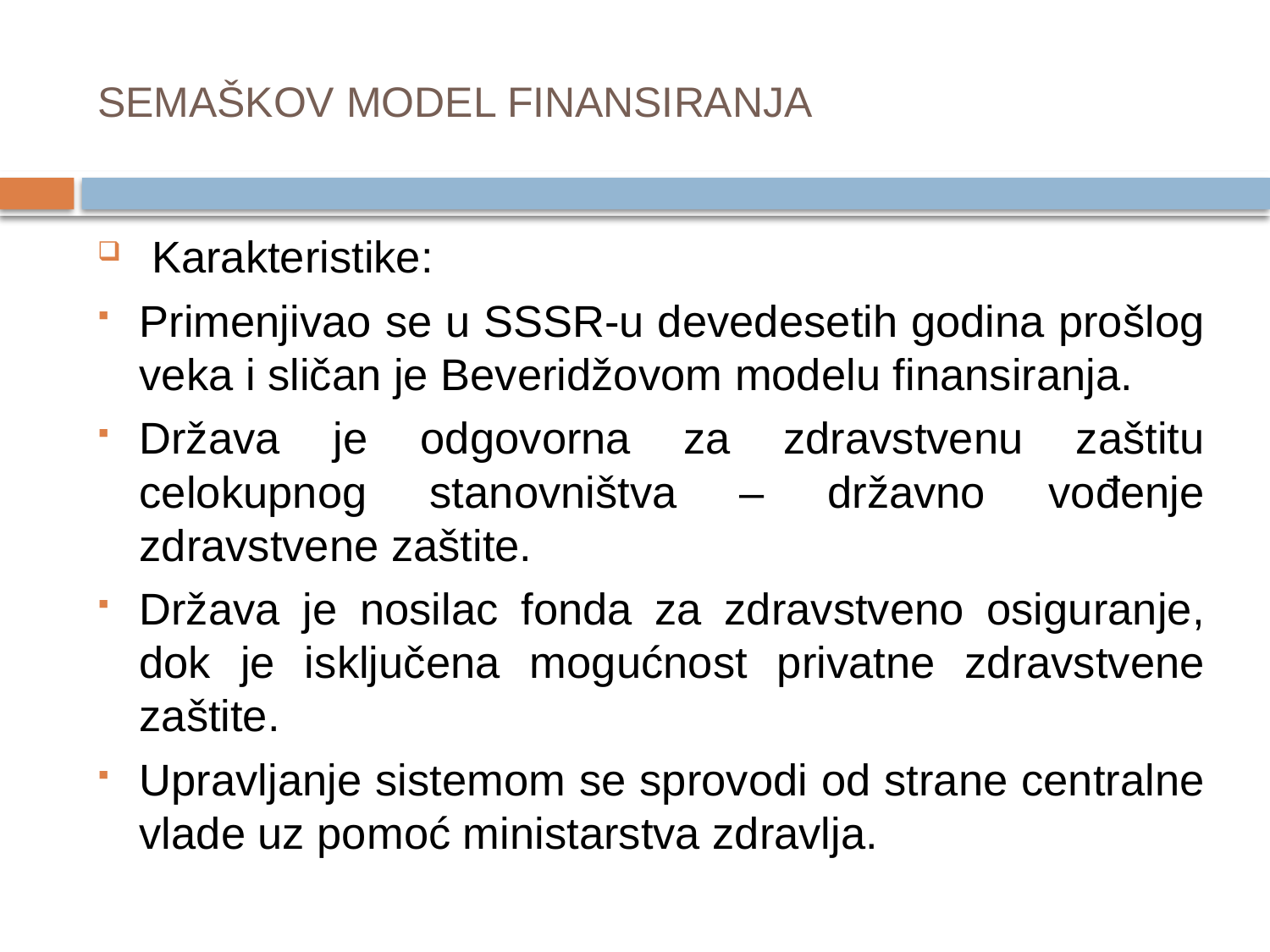

# SEMAŠKOV MODEL FINANSIRANJA
 Karakteristike:
Primenjivao se u SSSR-u devedesetih godina prošlog veka i sličan je Beveridžovom modelu finansiranja.
Država je odgovorna za zdravstvenu zaštitu celokupnog stanovništva – državno vođenje zdravstvene zaštite.
Država je nosilac fonda za zdravstveno osiguranje, dok je isključena mogućnost privatne zdravstvene zaštite.
Upravljanje sistemom se sprovodi od strane centralne vlade uz pomoć ministarstva zdravlja.